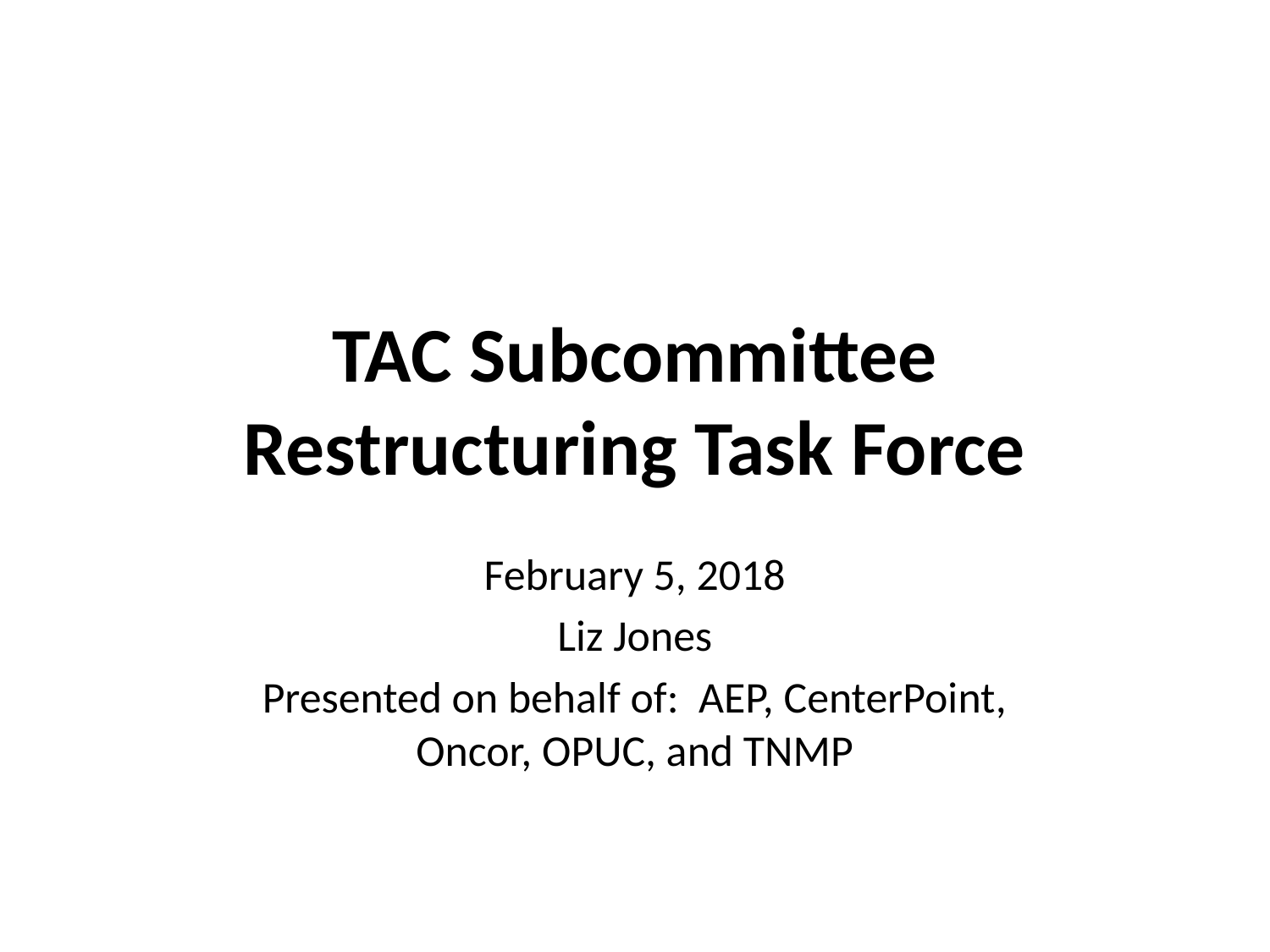

# TAC Subcommittee Restructuring Task Force
February 5, 2018
Liz Jones
Presented on behalf of:  AEP, CenterPoint, Oncor, OPUC, and TNMP